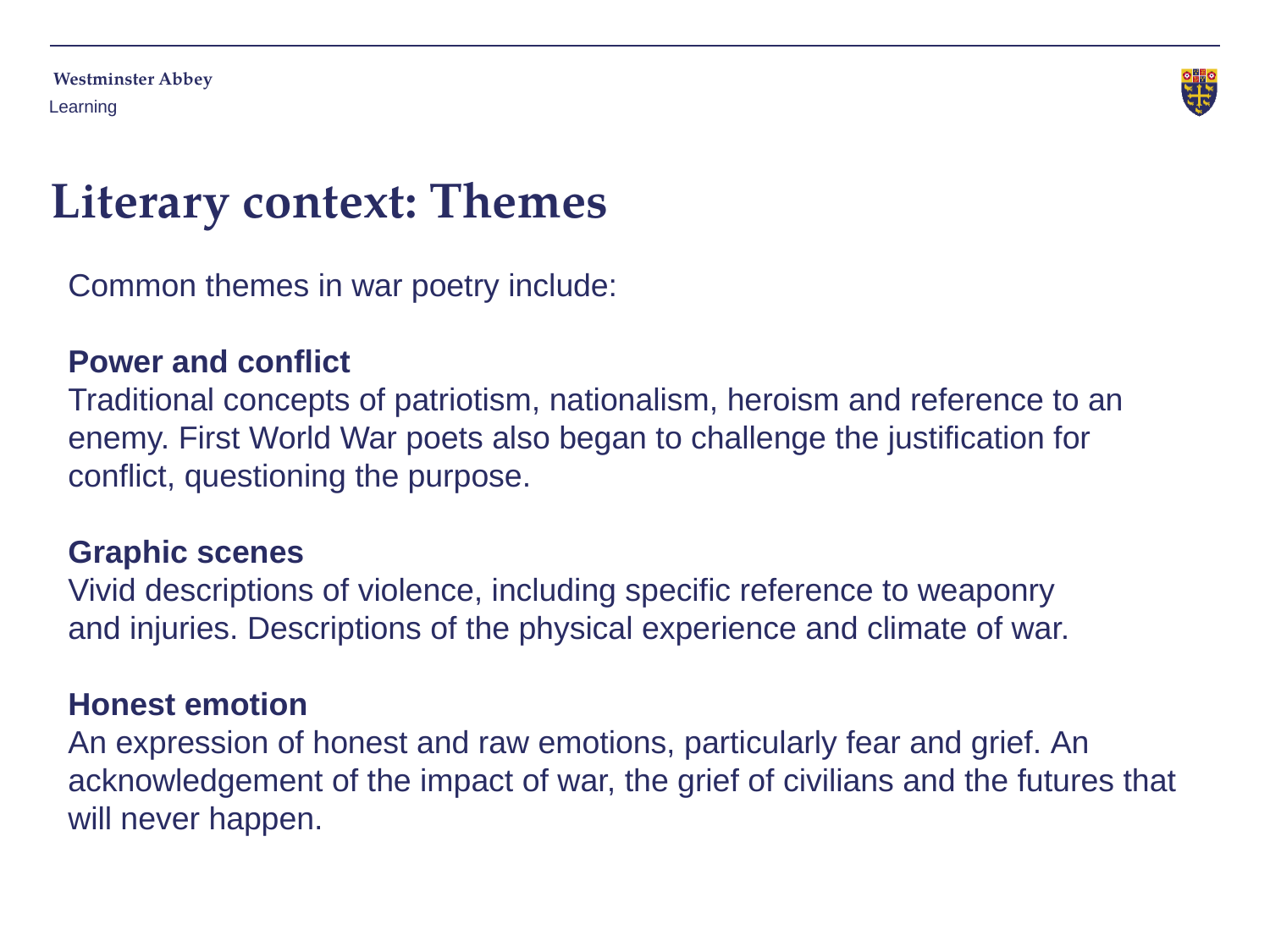

Learning
# Literary context: Themes
Common themes in war poetry include:

Power and conflict
Traditional concepts of patriotism, nationalism, heroism and reference to an enemy. First World War poets also began to challenge the justification for conflict, questioning the purpose.

Graphic scenes
Vivid descriptions of violence, including specific reference to weaponry and injuries. Descriptions of the physical experience and climate of war.

Honest emotion
An expression of honest and raw emotions, particularly fear and grief. An acknowledgement of the impact of war, the grief of civilians and the futures that will never happen.